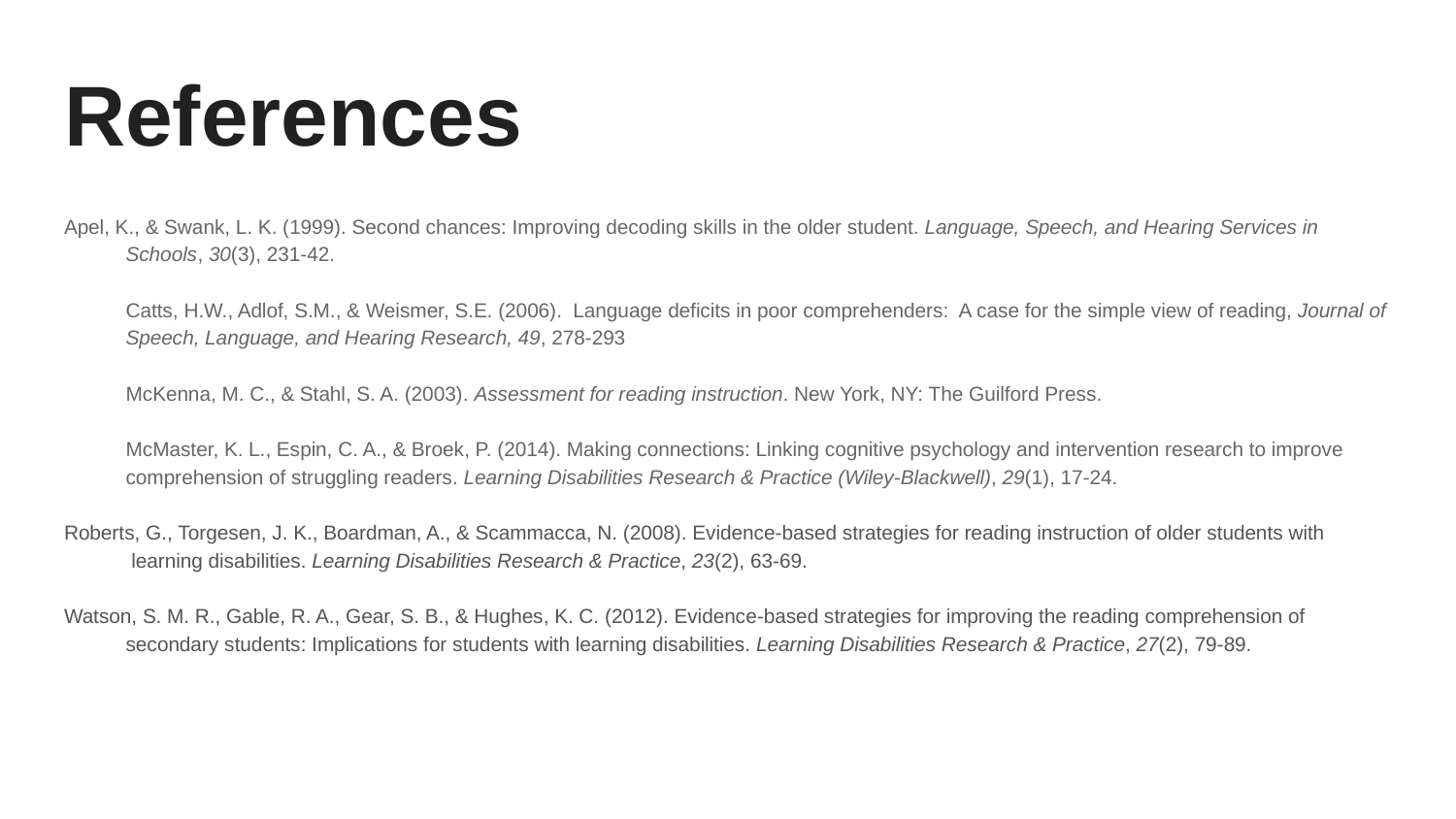

# References
Apel, K., & Swank, L. K. (1999). Second chances: Improving decoding skills in the older student. Language, Speech, and Hearing Services in
Schools, 30(3), 231-42.

Catts, H.W., Adlof, S.M., & Weismer, S.E. (2006).  Language deficits in poor comprehenders:  A case for the simple view of reading, Journal of
Speech, Language, and Hearing Research, 49, 278-293

McKenna, M. C., & Stahl, S. A. (2003). Assessment for reading instruction. New York, NY: The Guilford Press.

McMaster, K. L., Espin, C. A., & Broek, P. (2014). Making connections: Linking cognitive psychology and intervention research to improve
comprehension of struggling readers. Learning Disabilities Research & Practice (Wiley-Blackwell), 29(1), 17-24.

Roberts, G., Torgesen, J. K., Boardman, A., & Scammacca, N. (2008). Evidence-based strategies for reading instruction of older students with
 learning disabilities. Learning Disabilities Research & Practice, 23(2), 63-69.

Watson, S. M. R., Gable, R. A., Gear, S. B., & Hughes, K. C. (2012). Evidence-based strategies for improving the reading comprehension of
secondary students: Implications for students with learning disabilities. Learning Disabilities Research & Practice, 27(2), 79-89.